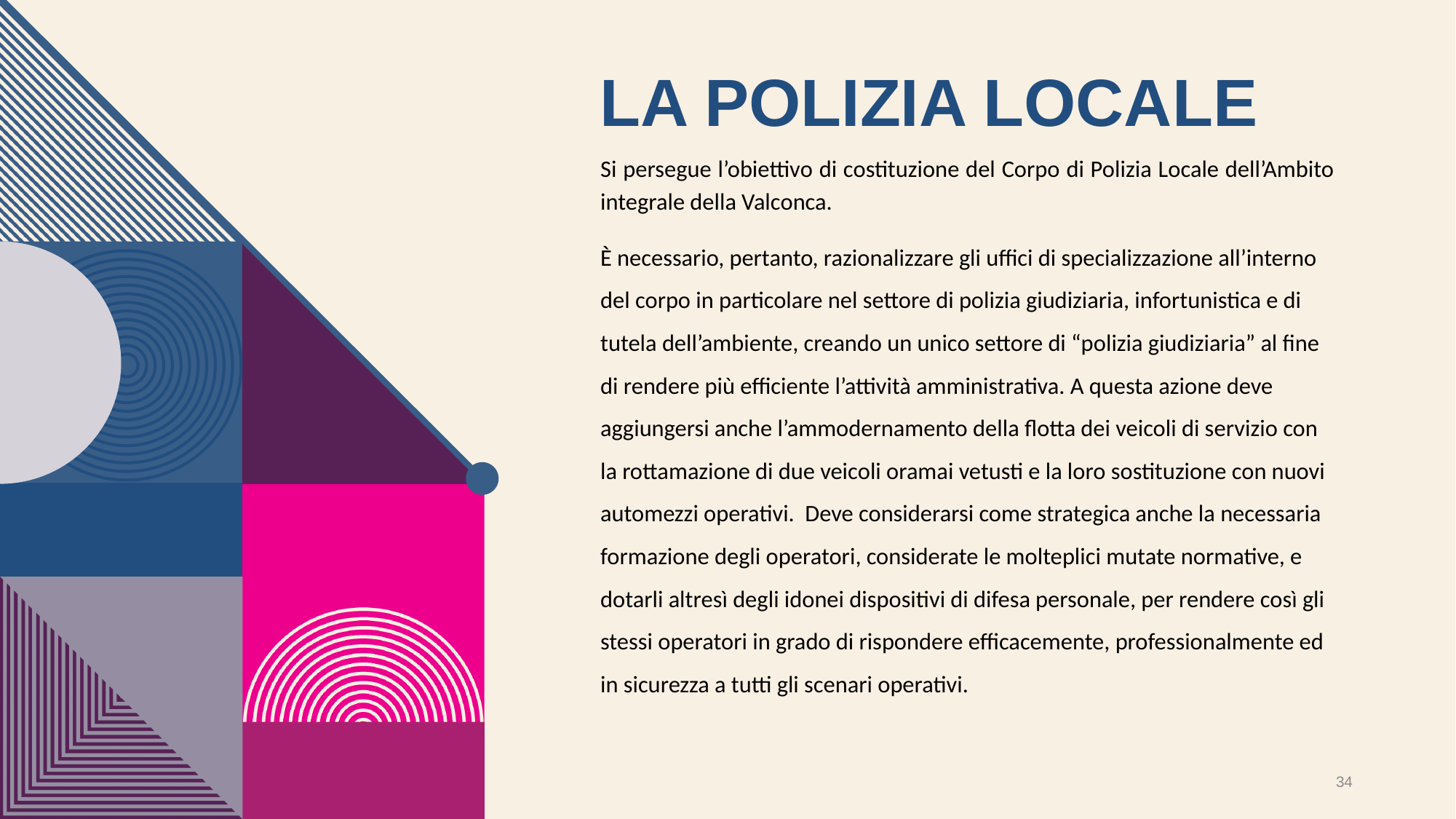

# La polizia locale
Si persegue l’obiettivo di costituzione del Corpo di Polizia Locale dell’Ambito integrale della Valconca.
È necessario, pertanto, razionalizzare gli uffici di specializzazione all’interno del corpo in particolare nel settore di polizia giudiziaria, infortunistica e di tutela dell’ambiente, creando un unico settore di “polizia giudiziaria” al fine di rendere più efficiente l’attività amministrativa. A questa azione deve aggiungersi anche l’ammodernamento della flotta dei veicoli di servizio con la rottamazione di due veicoli oramai vetusti e la loro sostituzione con nuovi automezzi operativi.  Deve considerarsi come strategica anche la necessaria formazione degli operatori, considerate le molteplici mutate normative, e dotarli altresì degli idonei dispositivi di difesa personale, per rendere così gli stessi operatori in grado di rispondere efficacemente, professionalmente ed in sicurezza a tutti gli scenari operativi.
34